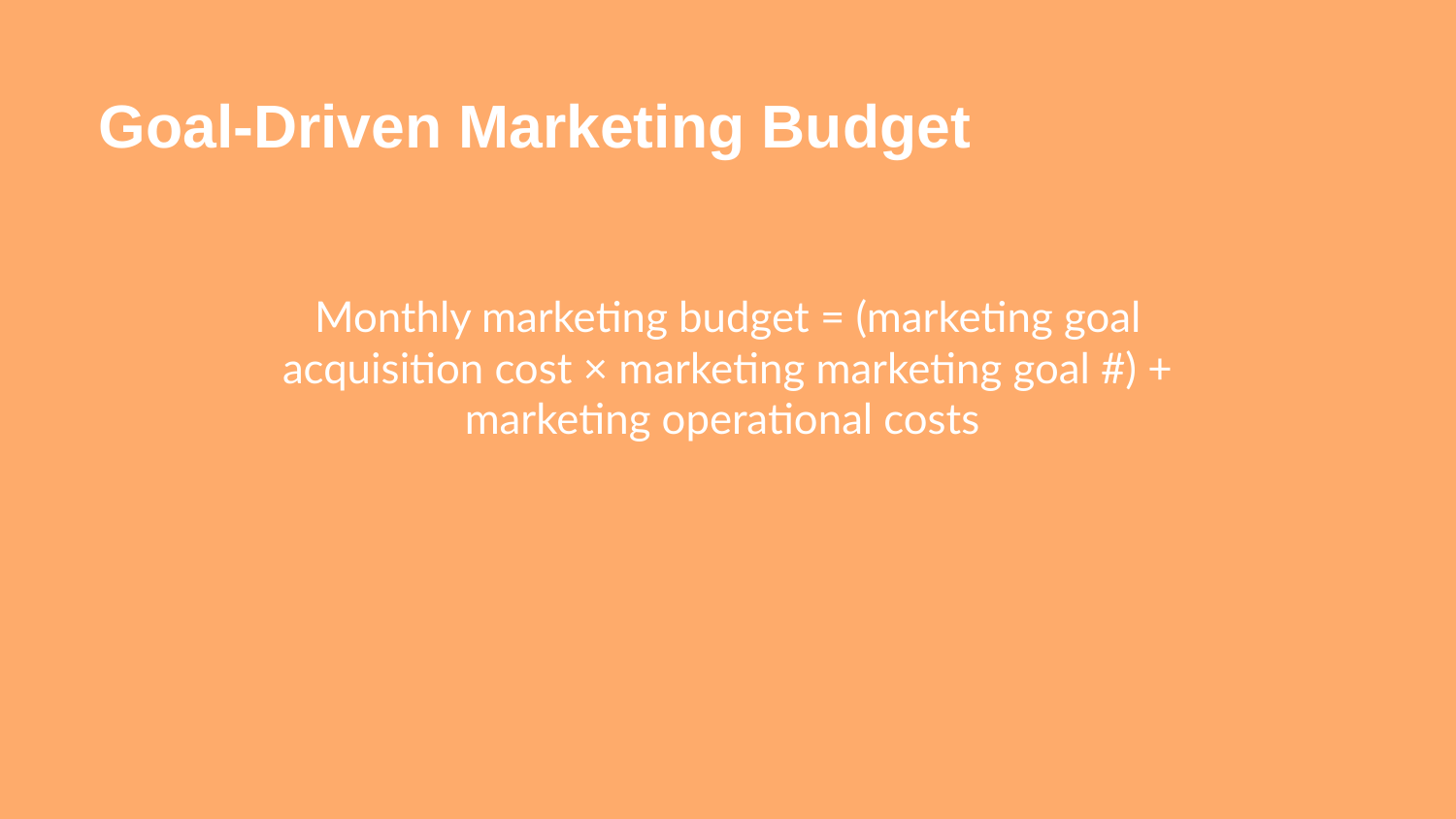

Goal-Driven Marketing Budget
Monthly marketing budget = (marketing goal acquisition cost × marketing marketing goal #) + marketing operational costs